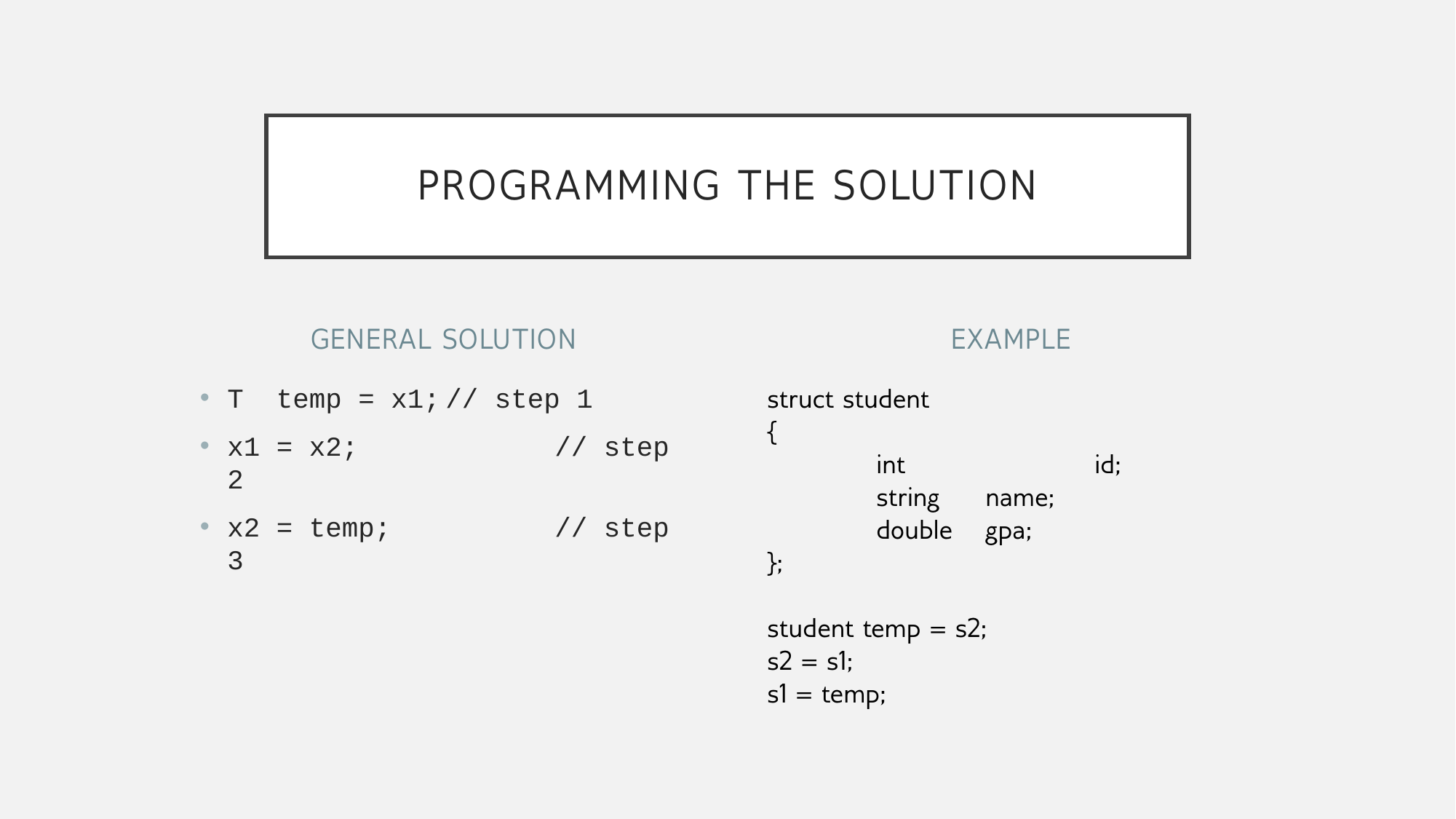

# Programming the solution
General Solution
Example
T  temp = x1;	// step 1
x1 = x2;		// step 2
x2 = temp;		// step 3

struct student
{
	int		id;
	string	name;
	double	gpa;
};

student temp = s2;
s2 = s1;
s1 = temp;